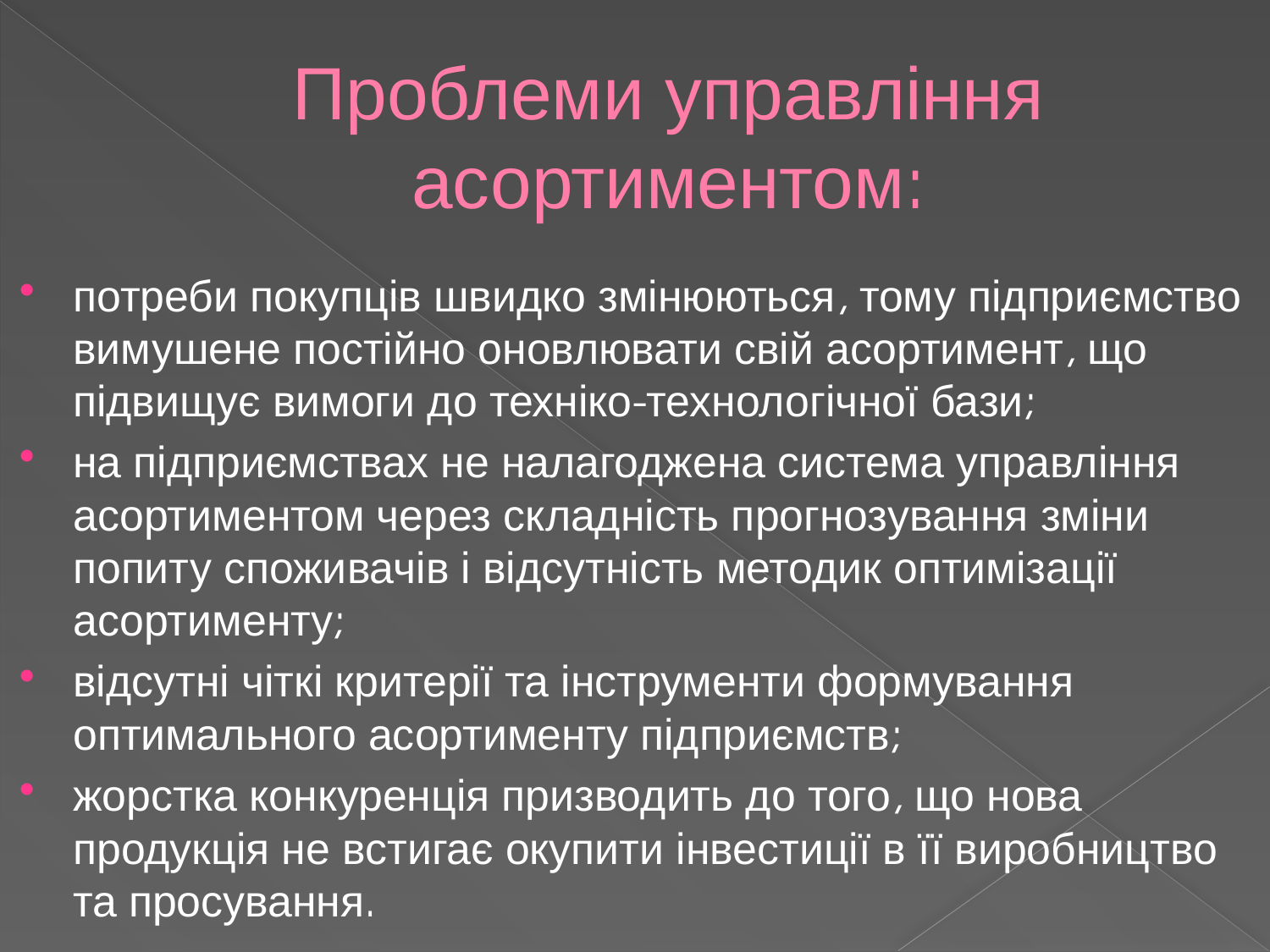

# Проблеми управління асортиментом:
потреби покупців швидко змінюються, тому підприємство вимушене постійно оновлювати свій асортимент, що підвищує вимоги до техніко-технологічної бази;
на підприємствах не налагоджена система управління асортиментом через складність прогнозування зміни попиту споживачів і відсутність методик оптимізації асортименту;
відсутні чіткі критерії та інструменти формування оптимального асортименту підприємств;
жорстка конкуренція призводить до того, що нова продукція не встигає окупити інвестиції в її виробництво та просування.